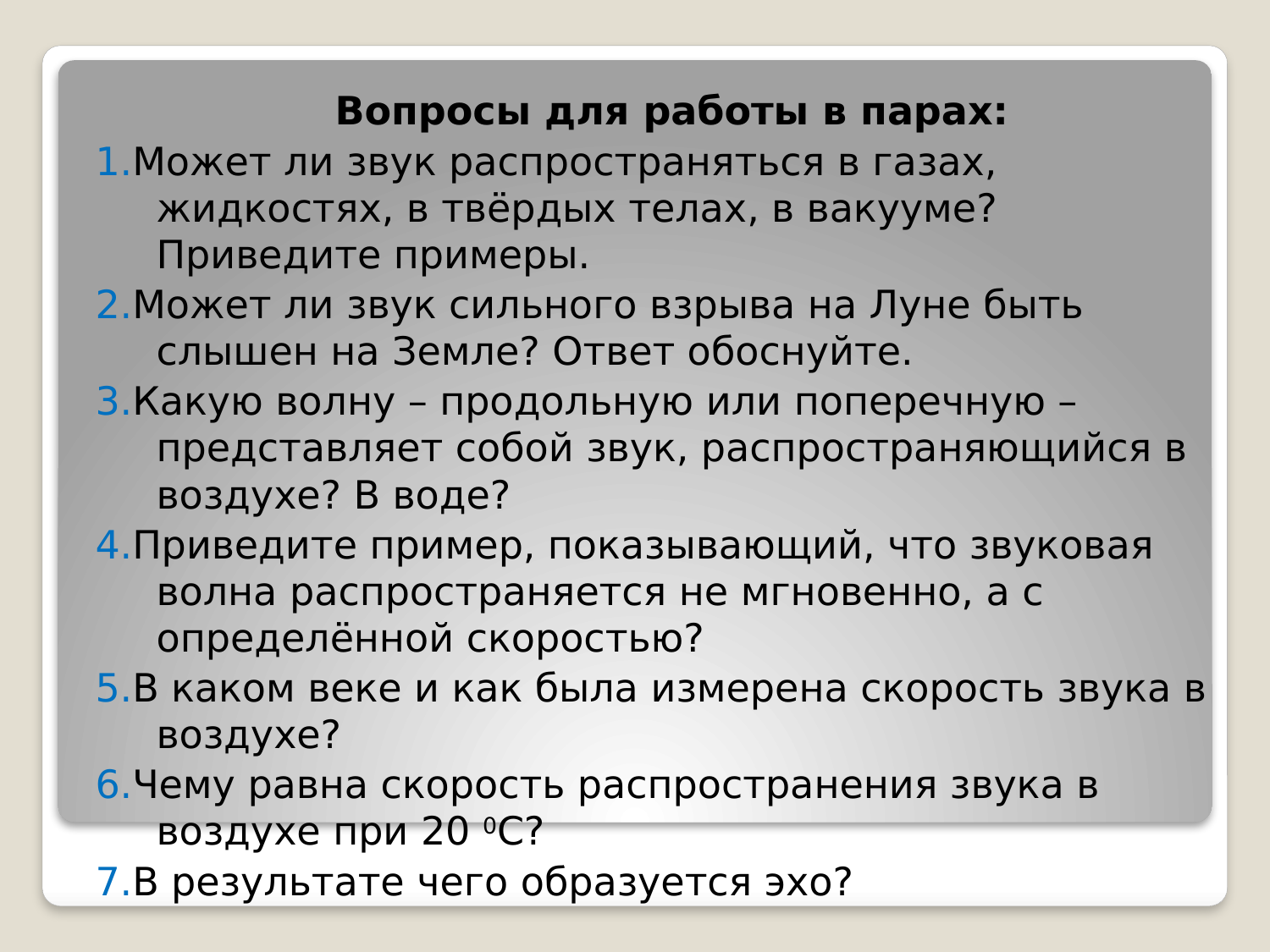

Вопросы для работы в парах:
1.Может ли звук распространяться в газах, жидкостях, в твёрдых телах, в вакууме? Приведите примеры.
2.Может ли звук сильного взрыва на Луне быть слышен на Земле? Ответ обоснуйте.
3.Какую волну – продольную или поперечную – представляет собой звук, распространяющийся в воздухе? В воде?
4.Приведите пример, показывающий, что звуковая волна распространяется не мгновенно, а с определённой скоростью?
5.В каком веке и как была измерена скорость звука в воздухе?
6.Чему равна скорость распространения звука в воздухе при 20 0С?
7.В результате чего образуется эхо?

#